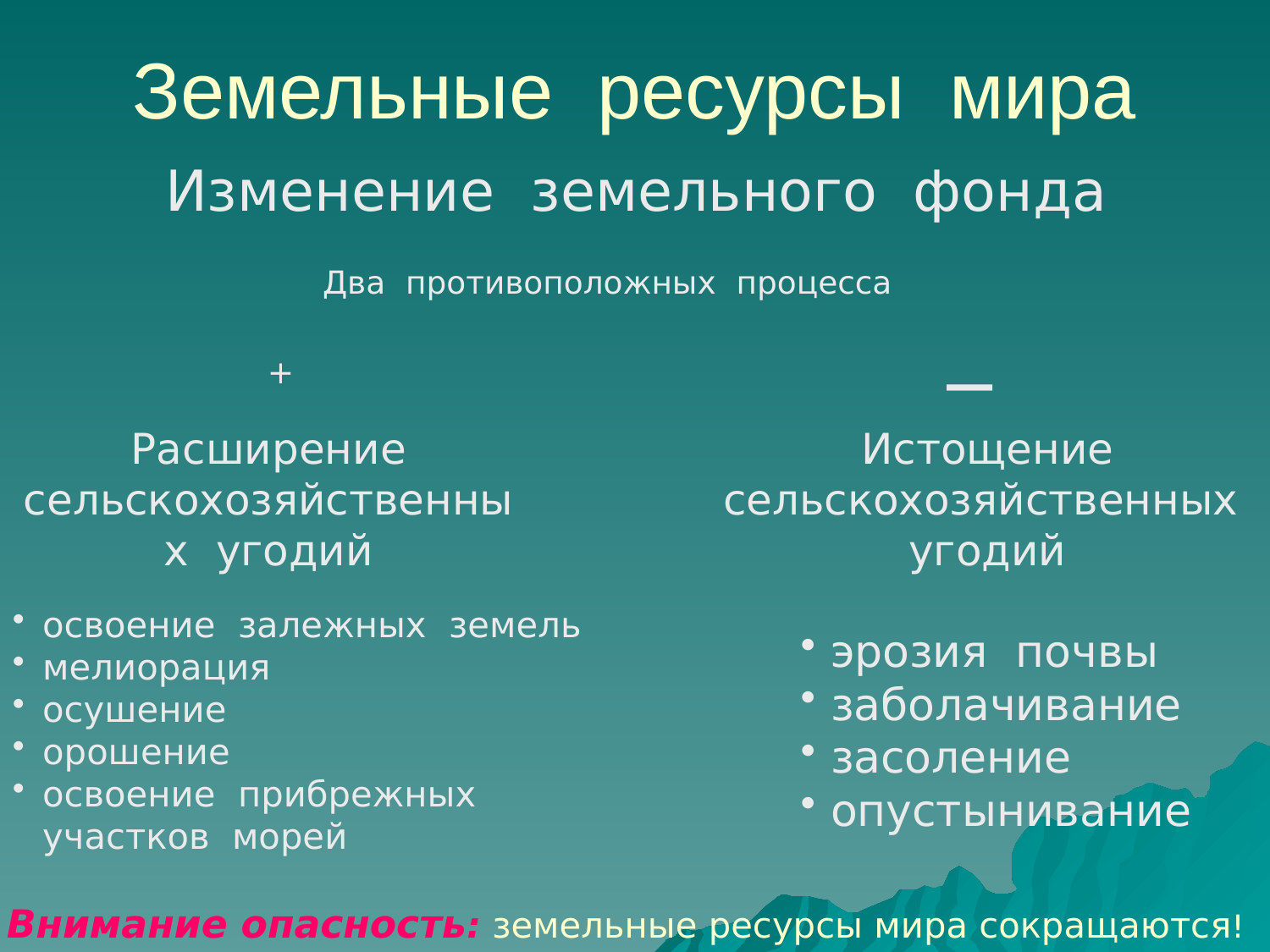

# Земельные  ресурсы  мира
Изменение  земельного  фонда
Два  противоположных  процесса
_
+
Расширение
сельскохозяйственных  угодий
Истощение
сельскохозяйственных  угодий
освоение  залежных  земель
мелиорация
осушение
орошение
освоение  прибрежных      участков  морей
эрозия  почвы
заболачивание
засоление
опустынивание

Внимание опасность: земельные ресурсы мира сокращаются!